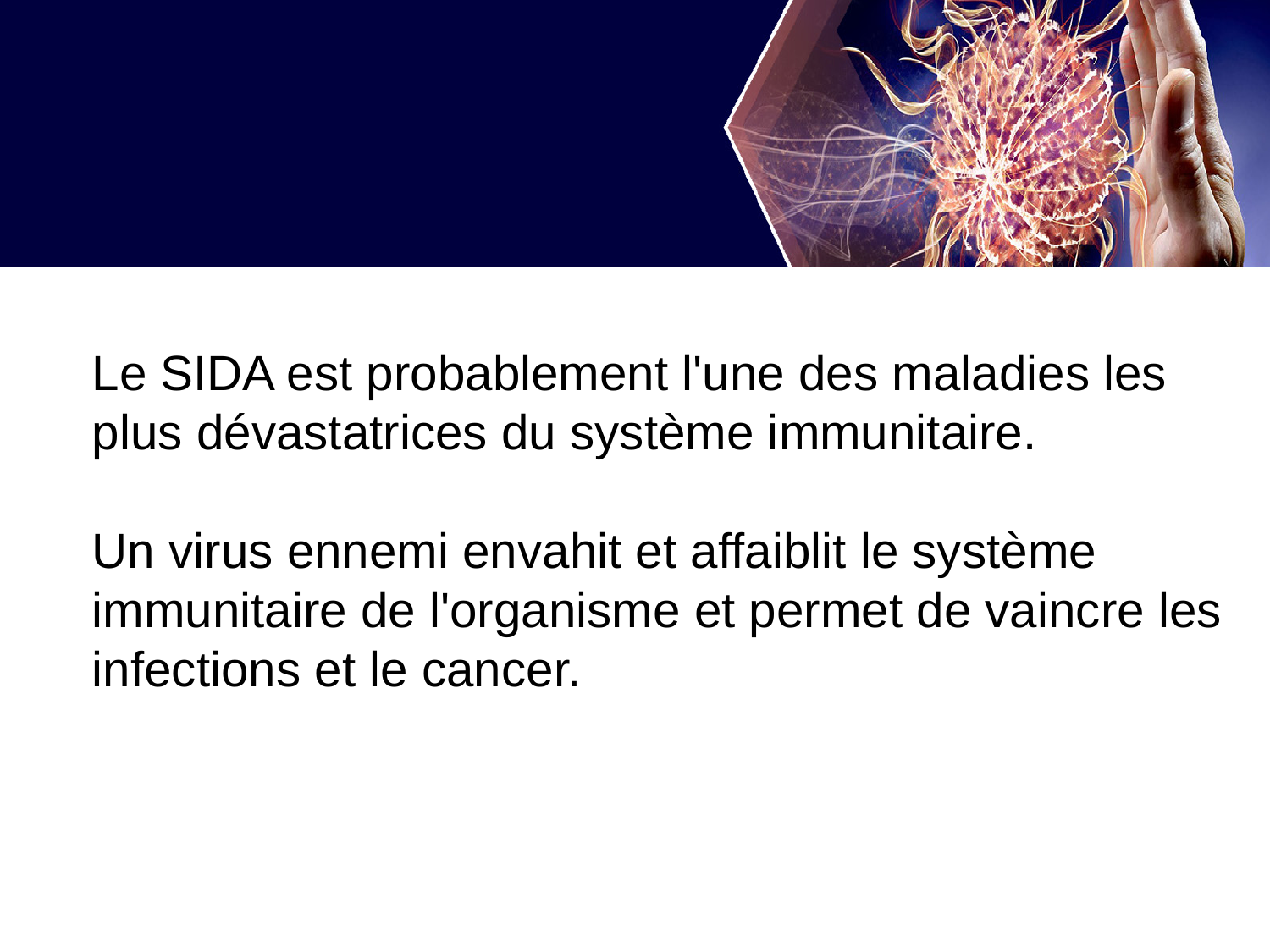

Le SIDA est probablement l'une des maladies les plus dévastatrices du système immunitaire.

Un virus ennemi envahit et affaiblit le système immunitaire de l'organisme et permet de vaincre les infections et le cancer.